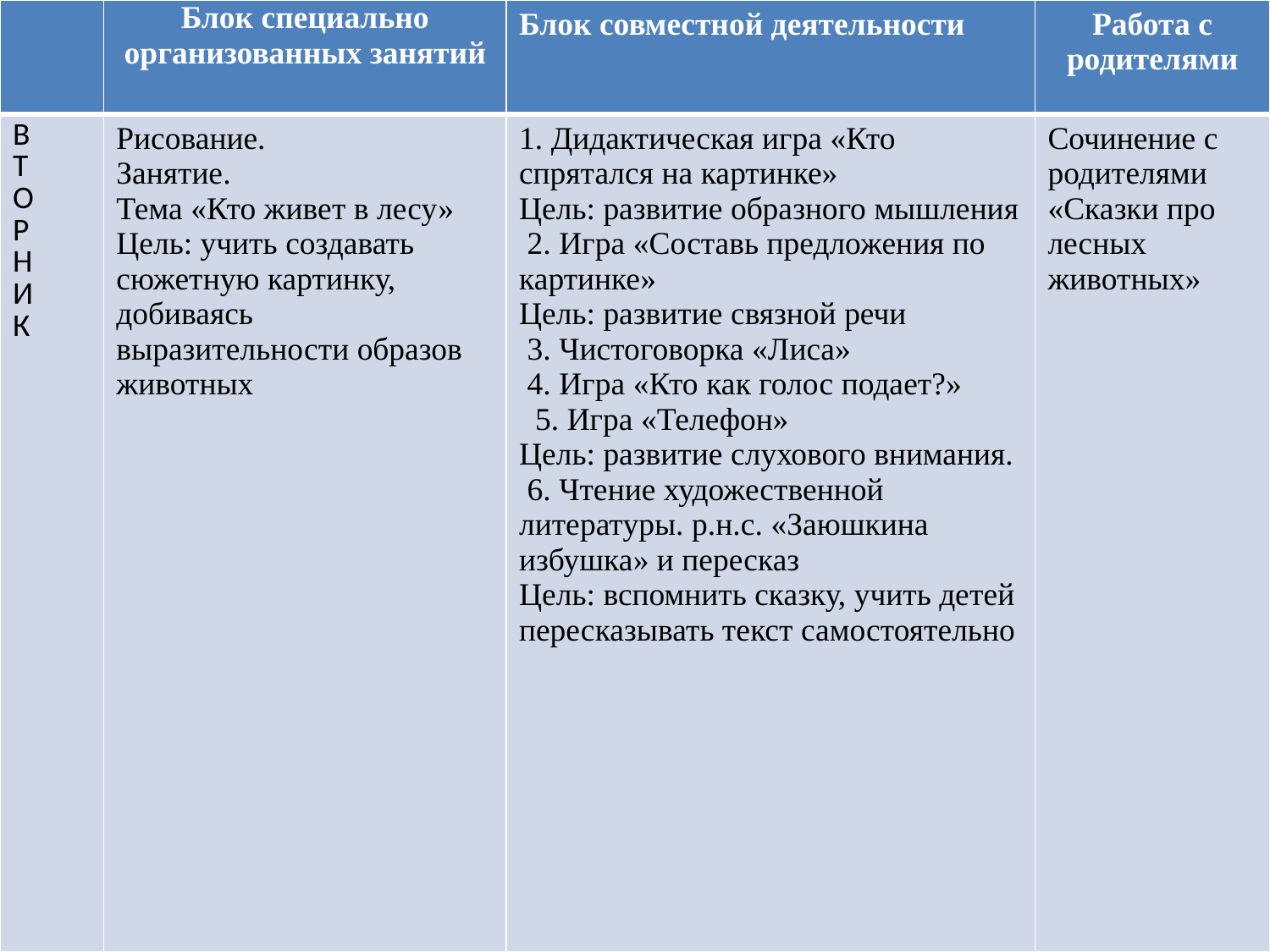

|  | Блок специально организованных занятий | Блок совместной деятельности | Работа с родителями |
| --- | --- | --- | --- |
| В Т О Р Н И К | Рисование. Занятие. Тема «Кто живет в лесу» Цель: учить создавать сюжетную картинку, добиваясь выразительности образов животных | 1. Дидактическая игра «Кто спрятался на картинке» Цель: развитие образного мышления  2. Игра «Составь предложения по картинке» Цель: развитие связной речи  3. Чистоговорка «Лиса»  4. Игра «Кто как голос подает?»   5. Игра «Телефон» Цель: развитие слухового внимания.  6. Чтение художественной литературы. р.н.с. «Заюшкина избушка» и пересказ Цель: вспомнить сказку, учить детей пересказывать текст самостоятельно | Сочинение с родителями «Сказки про лесных животных» |